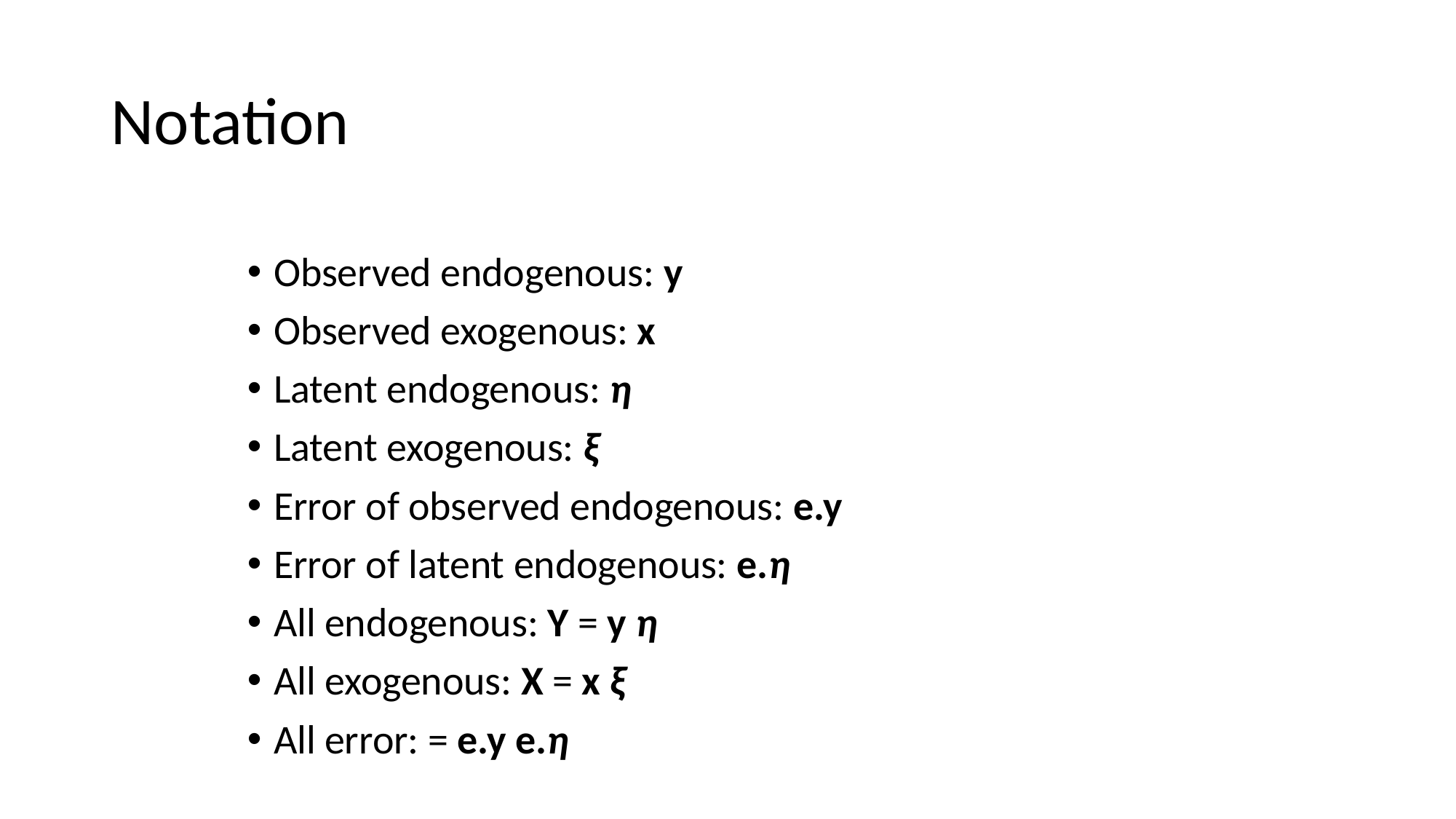

# Notation
Observed endogenous: y
Observed exogenous: x
Latent endogenous: η
Latent exogenous: ξ
Error of observed endogenous: e.y
Error of latent endogenous: e.η
All endogenous: Y = y η
All exogenous: X = x ξ
All error: = e.y e.η